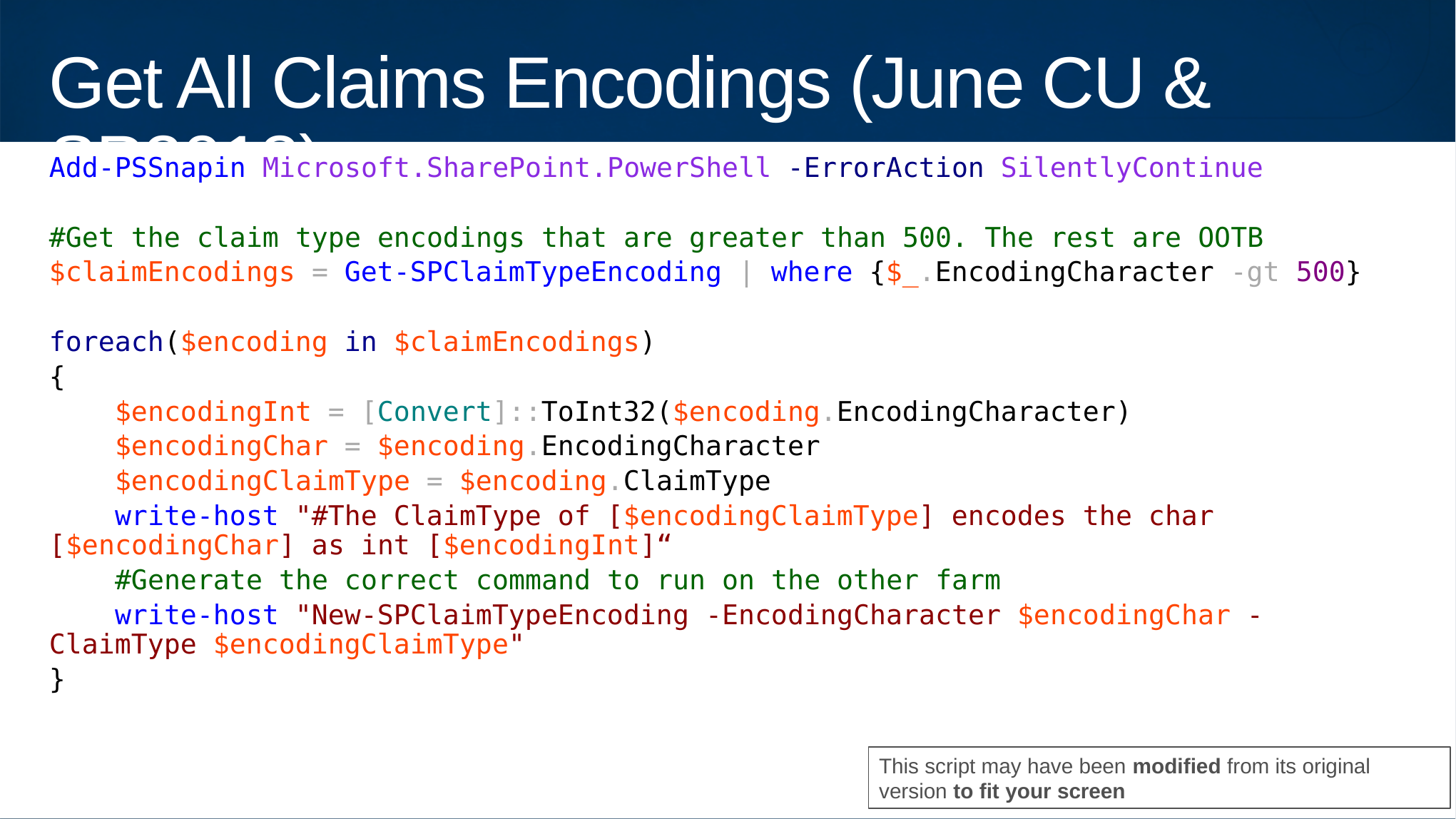

# Get All Claims Encodings (June CU & SP2013)
Add-PSSnapin Microsoft.SharePoint.PowerShell -ErrorAction SilentlyContinue

#Get the claim type encodings that are greater than 500. The rest are OOTB
$claimEncodings = Get-SPClaimTypeEncoding | where {$_.EncodingCharacter -gt 500}

foreach($encoding in $claimEncodings)
{
    $encodingInt = [Convert]::ToInt32($encoding.EncodingCharacter)
    $encodingChar = $encoding.EncodingCharacter
    $encodingClaimType = $encoding.ClaimType
    write-host "#The ClaimType of [$encodingClaimType] encodes the char [$encodingChar] as int [$encodingInt]“
    #Generate the correct command to run on the other farm
    write-host "New-SPClaimTypeEncoding -EncodingCharacter $encodingChar -ClaimType $encodingClaimType"
}
This script may have been modified from its original version to fit your screen